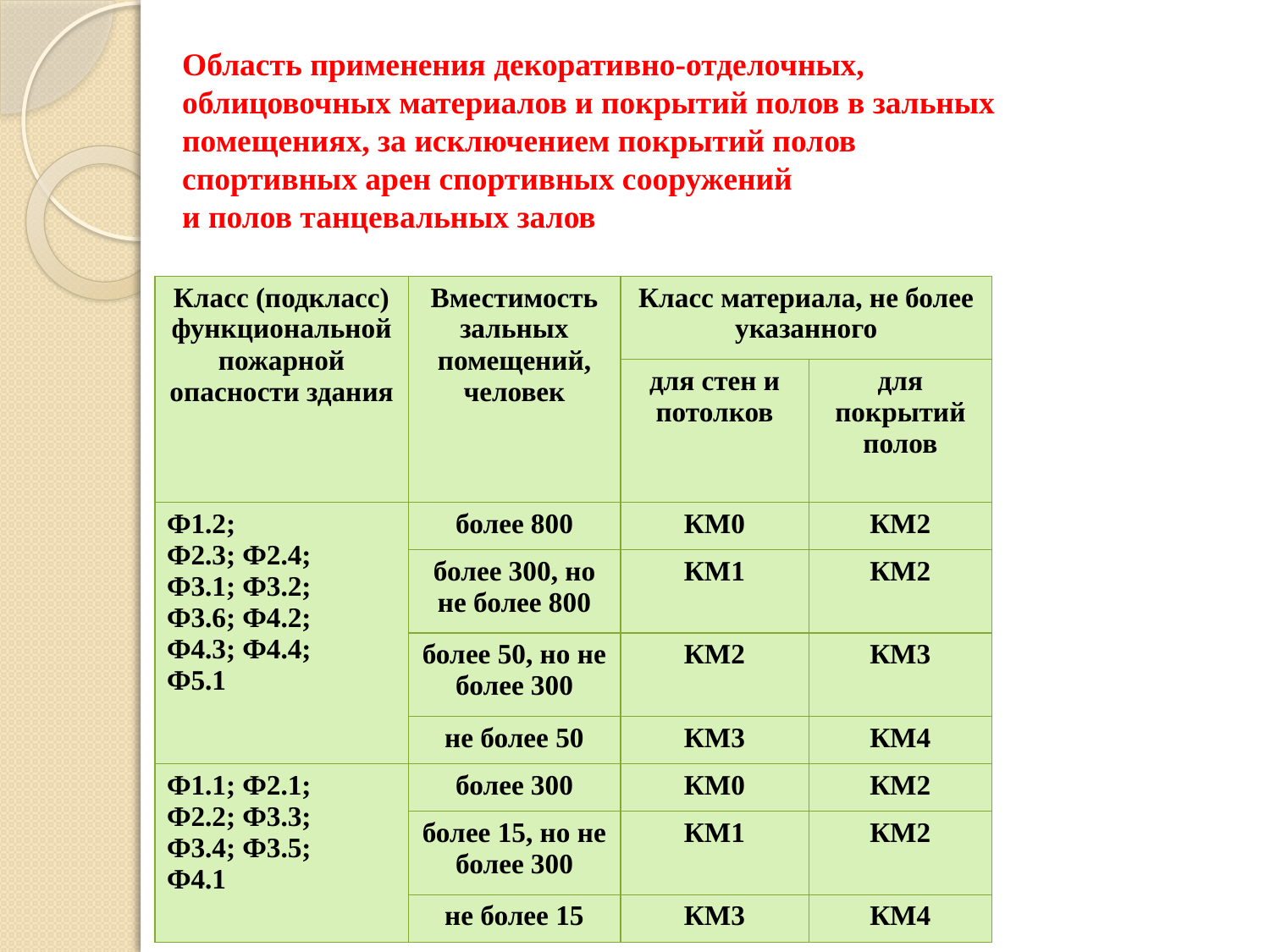

Область применения декоративно-отделочных,
облицовочных материалов и покрытий полов в зальных
помещениях, за исключением покрытий полов
спортивных арен спортивных сооружений
и полов танцевальных залов

| Класс (подкласс) функциональной пожарной опасности здания | Вместимость зальных помещений, человек | Класс материала, не более указанного |  |
| --- | --- | --- | --- |
|  |  | для стен и потолков | для покрытий полов |
| Ф1.2; Ф2.3; Ф2.4; Ф3.1; Ф3.2; Ф3.6; Ф4.2; Ф4.3; Ф4.4; Ф5.1 | более 800 | КМ0 | КМ2 |
|  | более 300, но не более 800 | КМ1 | КМ2 |
|  | более 50, но не более 300 | КМ2 | КМ3 |
|  | не более 50 | КМ3 | КМ4 |
| Ф1.1; Ф2.1; Ф2.2; Ф3.3; Ф3.4; Ф3.5; Ф4.1 | более 300 | КМ0 | КМ2 |
|  | более 15, но не более 300 | КМ1 | КМ2 |
|  | не более 15 | КМ3 | КМ4 |